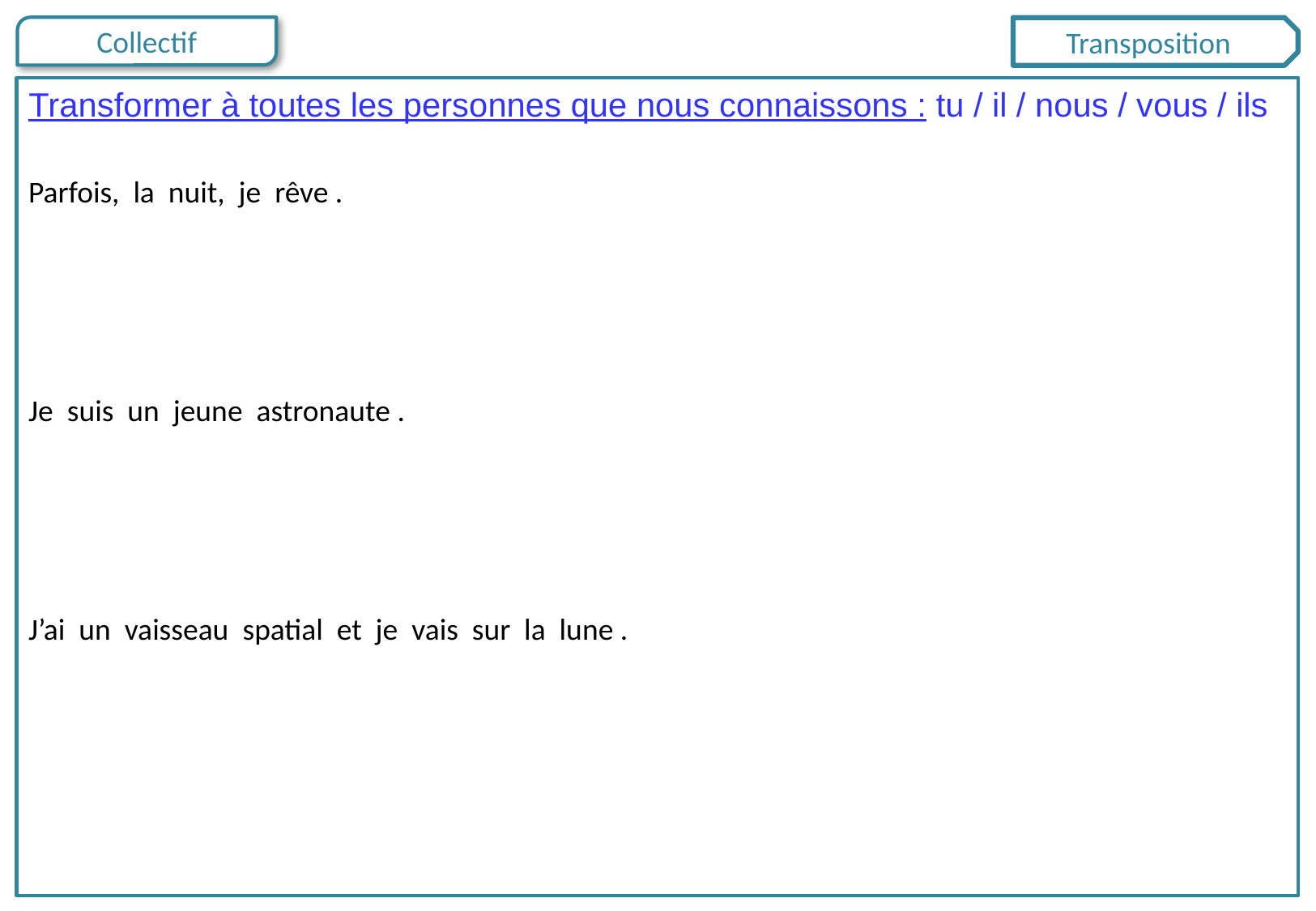

Parfois,  la  nuit,  je  rêve .
Je  suis  un  jeune  astronaute .
J’ai  un  vaisseau  spatial  et  je  vais  sur  la  lune .
Transposition
Transformer à toutes les personnes que nous connaissons : tu / il / nous / vous / ils